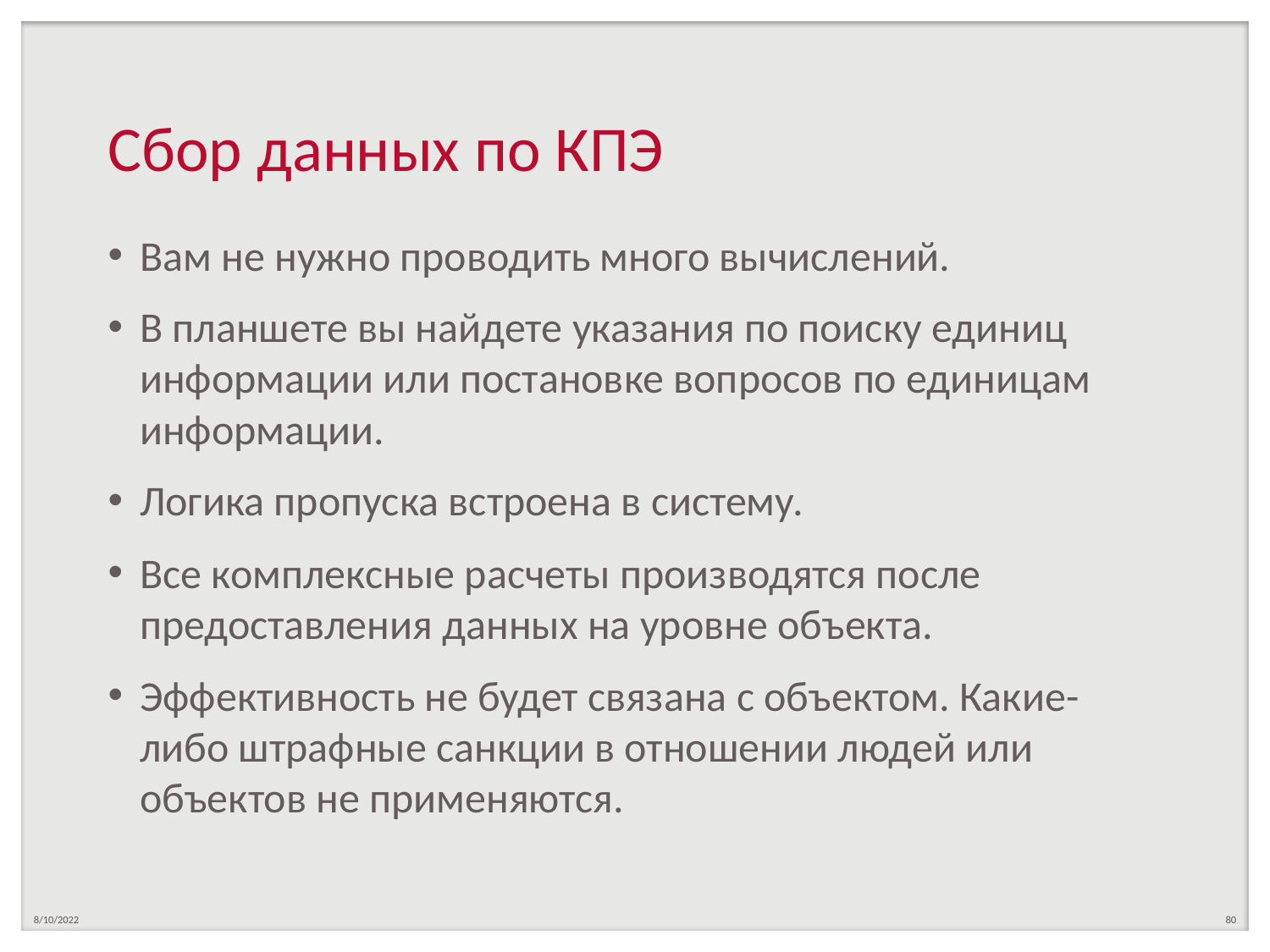

# Сбор данных по КПЭ
Вам не нужно проводить много вычислений.
В планшете вы найдете указания по поиску единиц информации или постановке вопросов по единицам информации.
Логика пропуска встроена в систему.
Все комплексные расчеты производятся после предоставления данных на уровне объекта.
Эффективность не будет связана с объектом. Какие-либо штрафные санкции в отношении людей или объектов не применяются.

8/10/2022
80